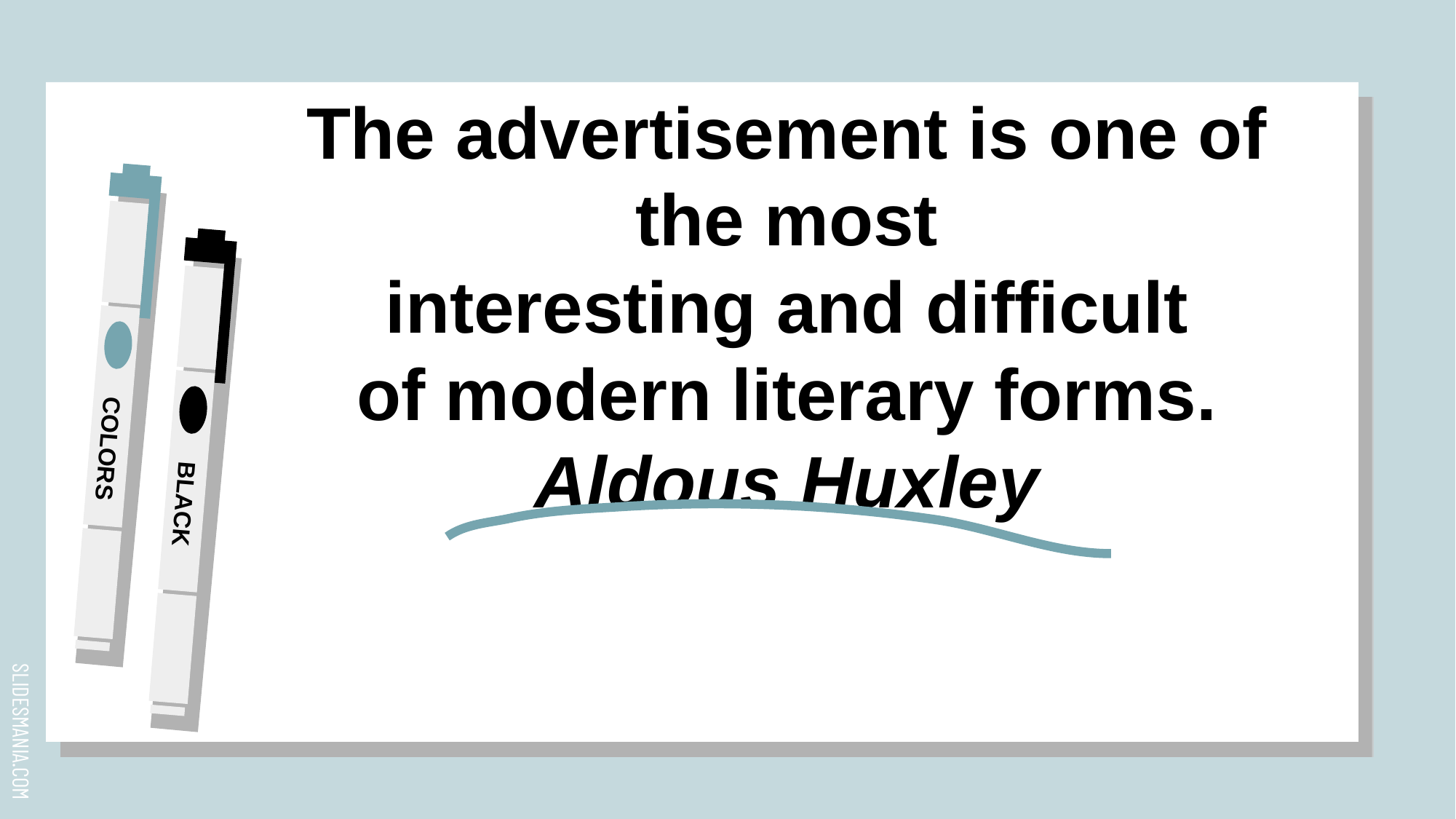

# The advertisement is one of the most interesting and difficult of modern literary forms. Aldous Huxley